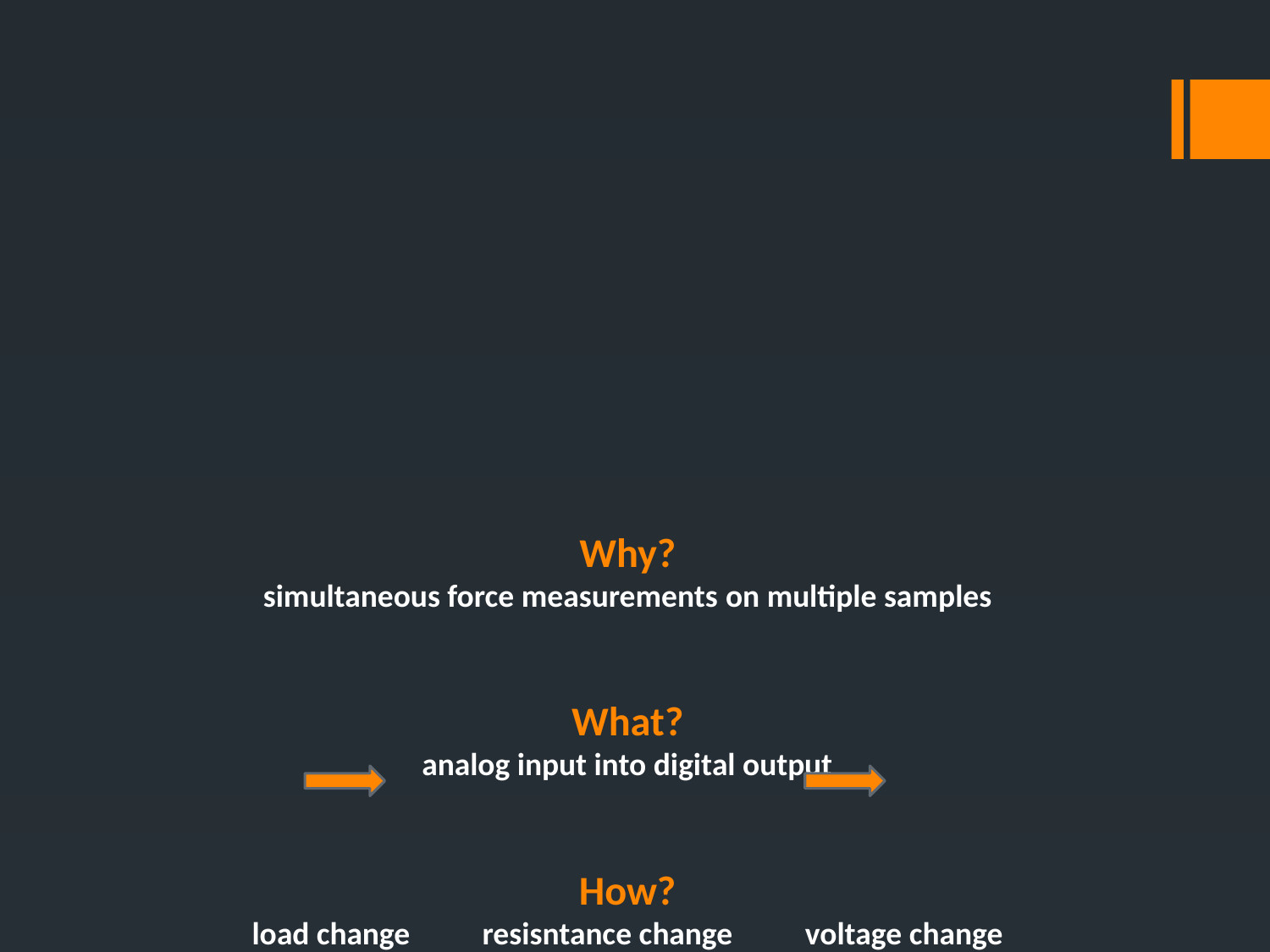

# Why? simultaneous force measurements on multiple samples What? analog input into digital output How? load change          resisntance change          voltage change